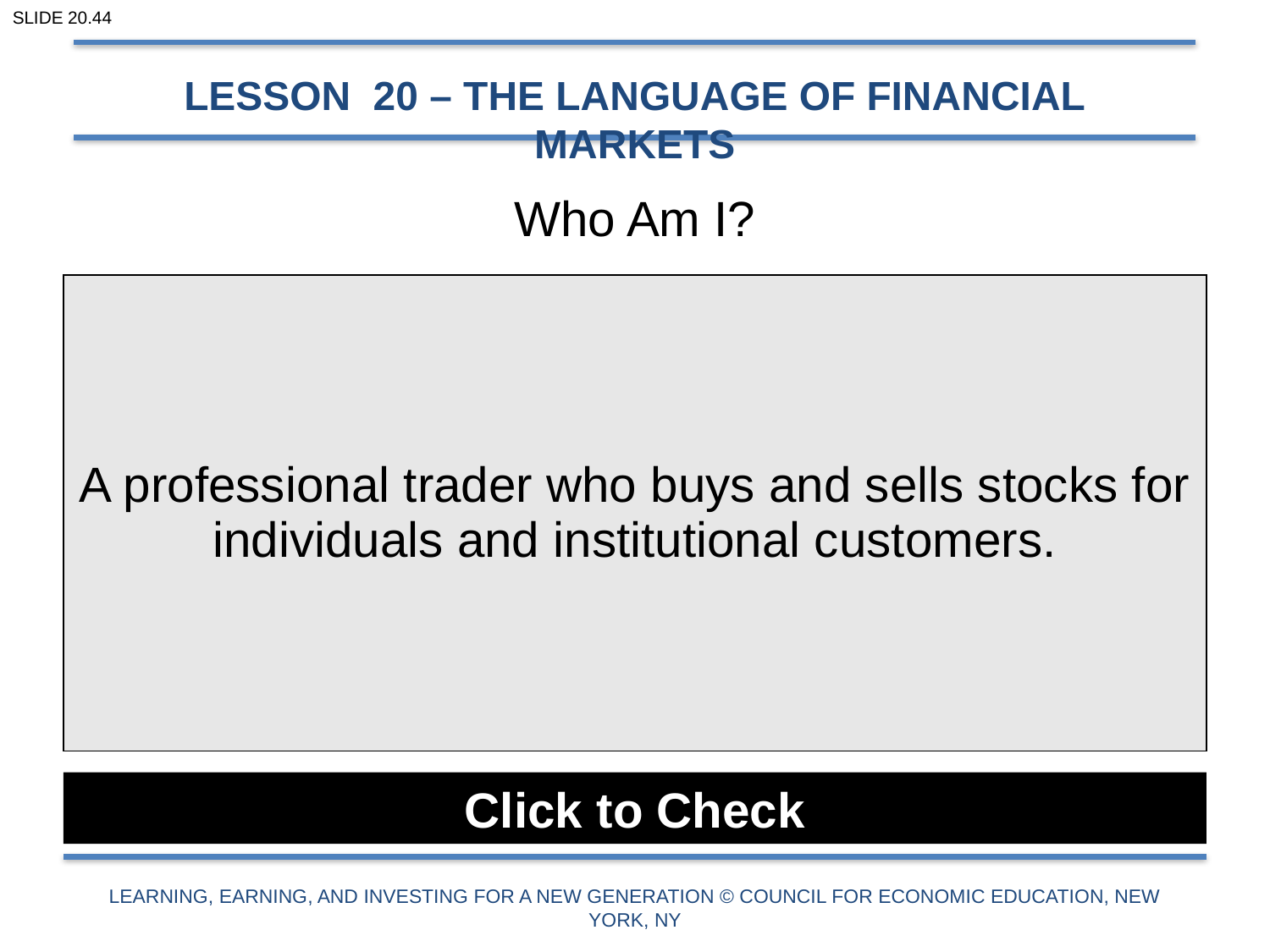

Slide 20.44
Lesson  20 – The Language of Financial Markets
# Who Am I?
| A professional trader who buys and sells stocks for individuals and institutional customers. |
| --- |
Click to Check